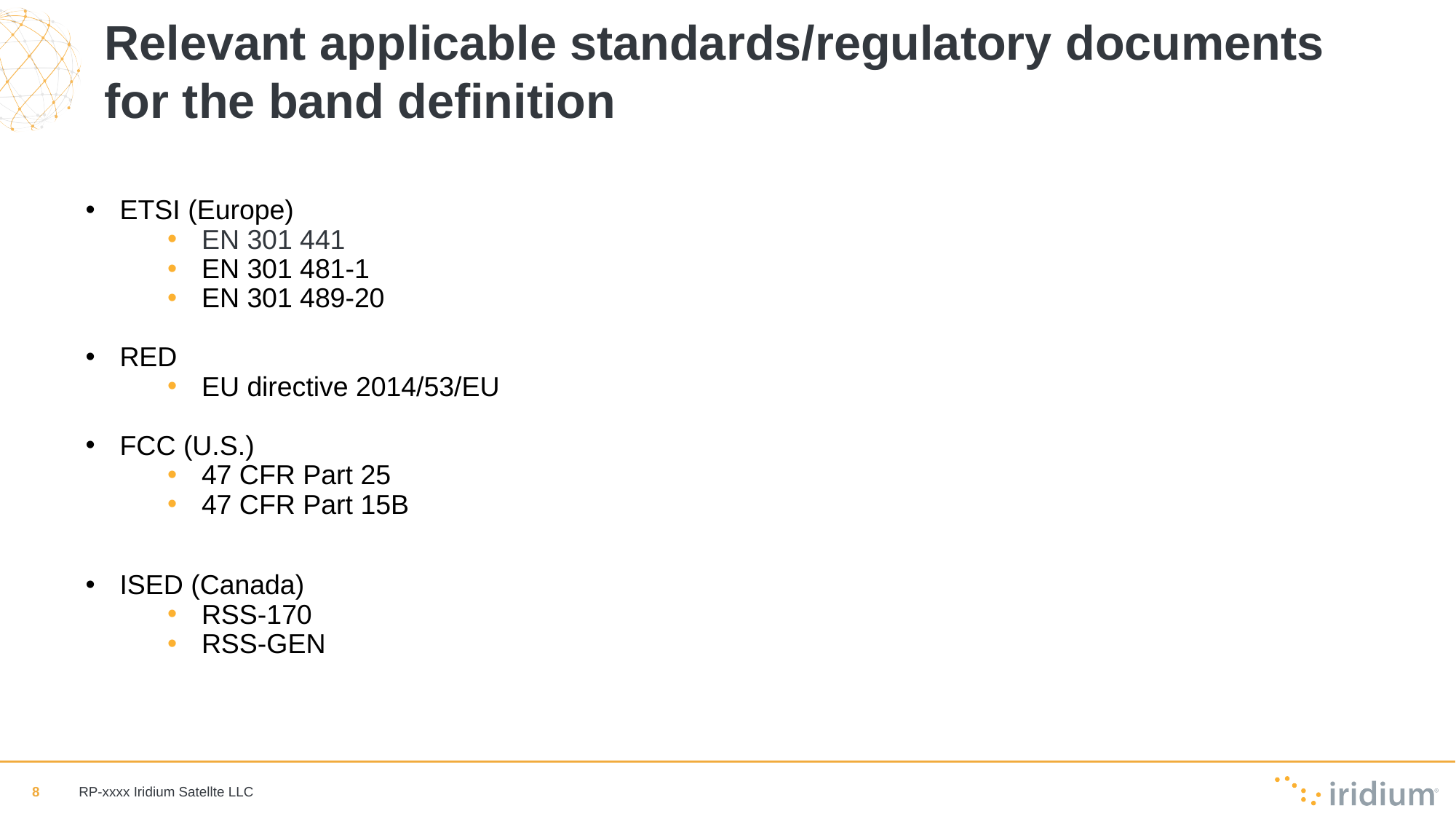

# Relevant applicable standards/regulatory documents for the band definition

ETSI (Europe)
EN 301 441
EN 301 481-1
EN 301 489-20

RED
EU directive 2014/53/EU

FCC (U.S.)
47 CFR Part 25
47 CFR Part 15B

ISED (Canada)
RSS-170
RSS-GEN

RP-xxxx 	Iridium Satellte LLC
8